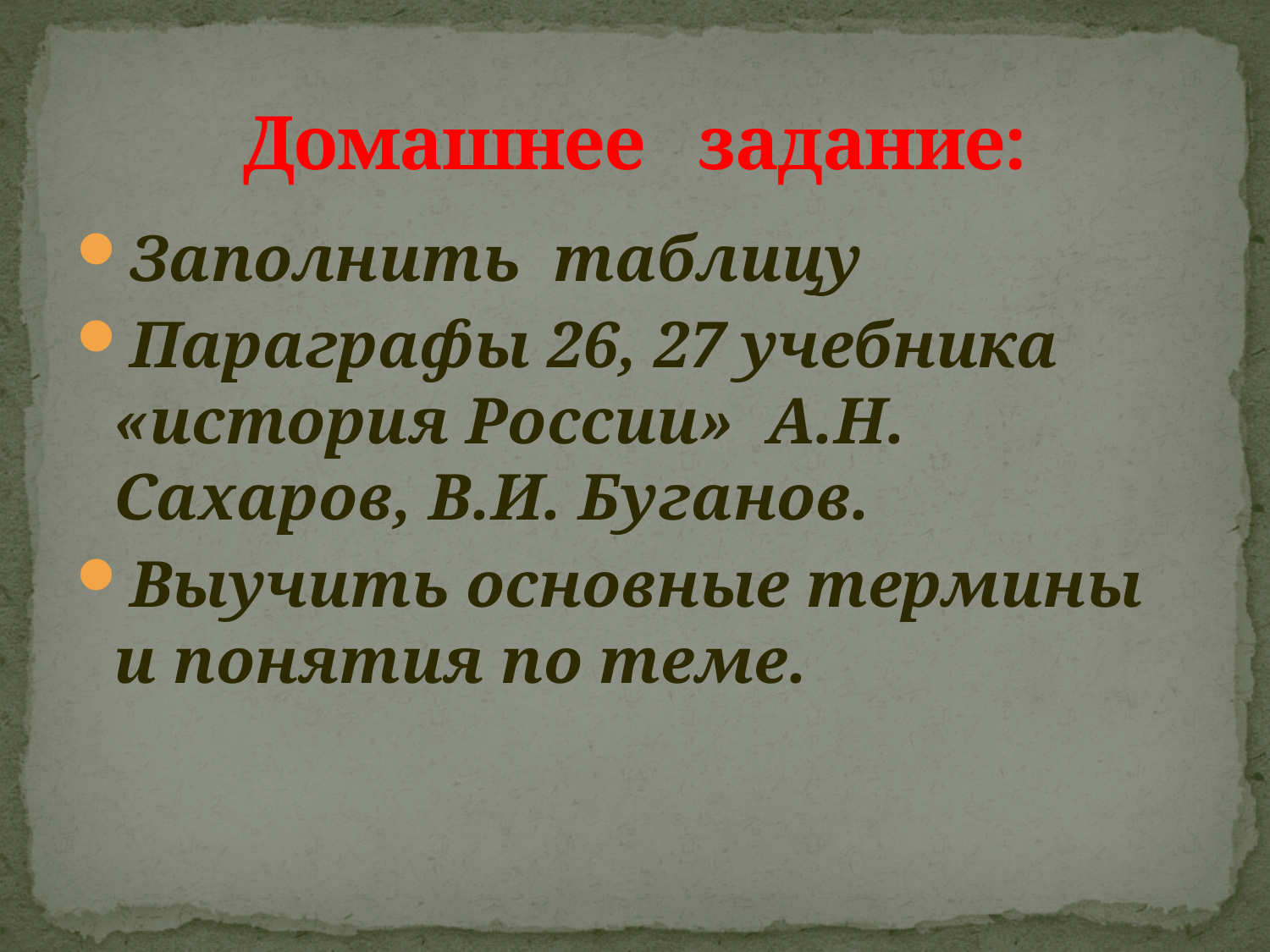

# Домашнее   задание:
Заполнить  таблицу
Параграфы 26, 27 учебника  «история России»  А.Н. Сахаров, В.И. Буганов.
Выучить основные термины и понятия по теме.